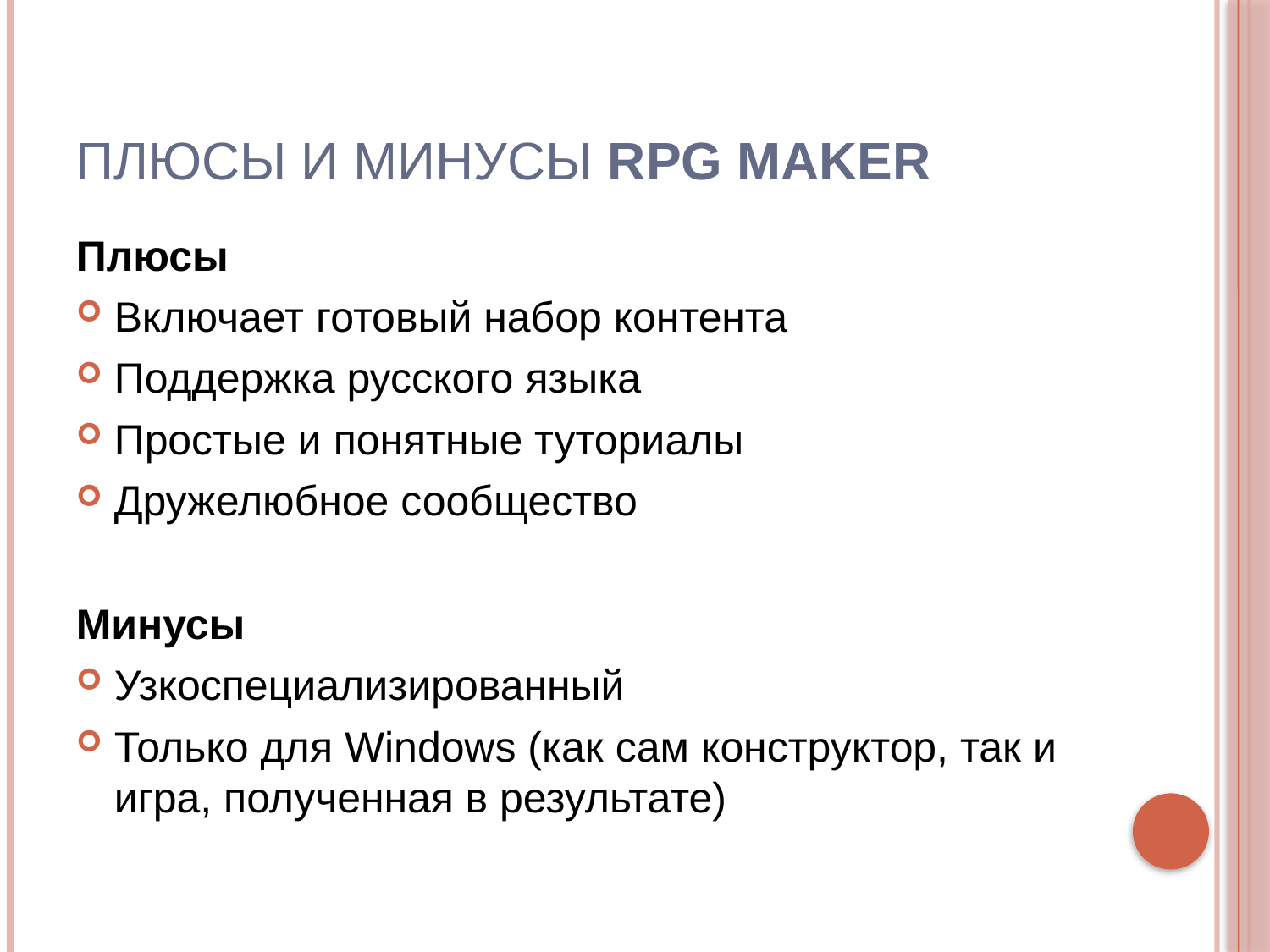

# Плюсы и минусы RPG Maker
Плюсы
Включает готовый набор контента
Поддержка русского языка
Простые и понятные туториалы
Дружелюбное сообщество

Минусы
Узкоспециализированный
Только для Windows (как сам конструктор, так и игра, полученная в результате)